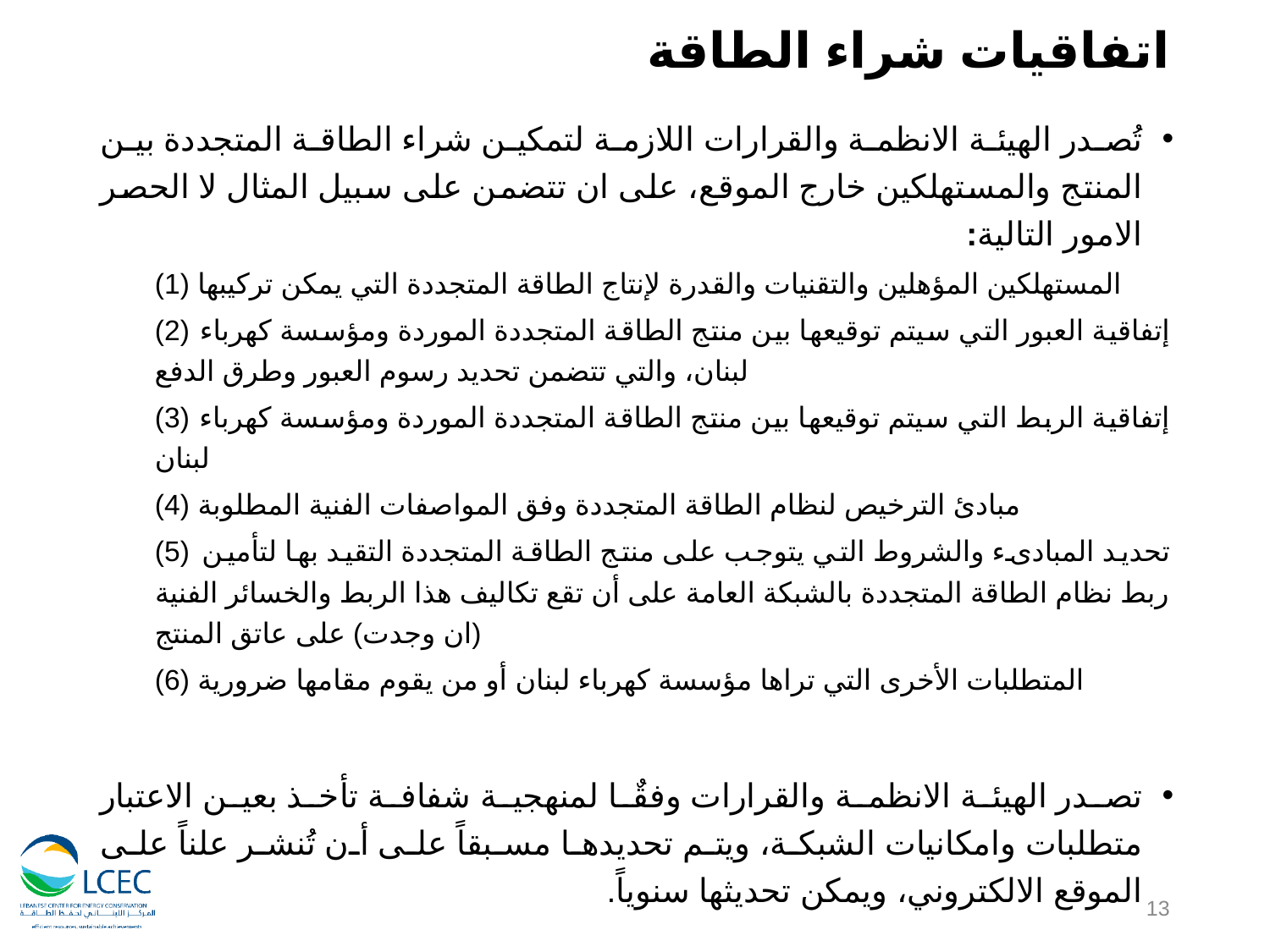

# اتفاقيات شراء الطاقة
تُصدر الهيئة الانظمة والقرارات اللازمة لتمكين شراء الطاقة المتجددة بين المنتج والمستهلكين خارج الموقع، على ان تتضمن على سبيل المثال لا الحصر الامور التالية:
(1) المستهلكين المؤهلين والتقنيات والقدرة لإنتاج الطاقة المتجددة التي يمكن تركيبها
(2) إتفاقية العبور التي سيتم توقيعها بين منتج الطاقة المتجددة الموردة ومؤسسة كهرباء لبنان، والتي تتضمن تحديد رسوم العبور وطرق الدفع
(3) إتفاقية الربط التي سيتم توقيعها بين منتج الطاقة المتجددة الموردة ومؤسسة كهرباء لبنان
(4) مبادئ الترخيص لنظام الطاقة المتجددة وفق المواصفات الفنية المطلوبة
(5) تحديد المبادىء والشروط التي يتوجب على منتج الطاقة المتجددة التقيد بها لتأمين ربط نظام الطاقة المتجددة بالشبكة العامة على أن تقع تكاليف هذا الربط والخسائر الفنية (ان وجدت) على عاتق المنتج
(6) المتطلبات الأخرى التي تراها مؤسسة كهرباء لبنان أو من يقوم مقامها ضرورية

تصدر الهيئة الانظمة والقرارات وفقٌا لمنهجية شفافة تأخذ بعين الاعتبار متطلبات وامكانيات الشبكة، ويتم تحديدها مسبقاً على أن تُنشر علناً على الموقع الالكتروني، ويمكن تحديثها سنوياً.
13